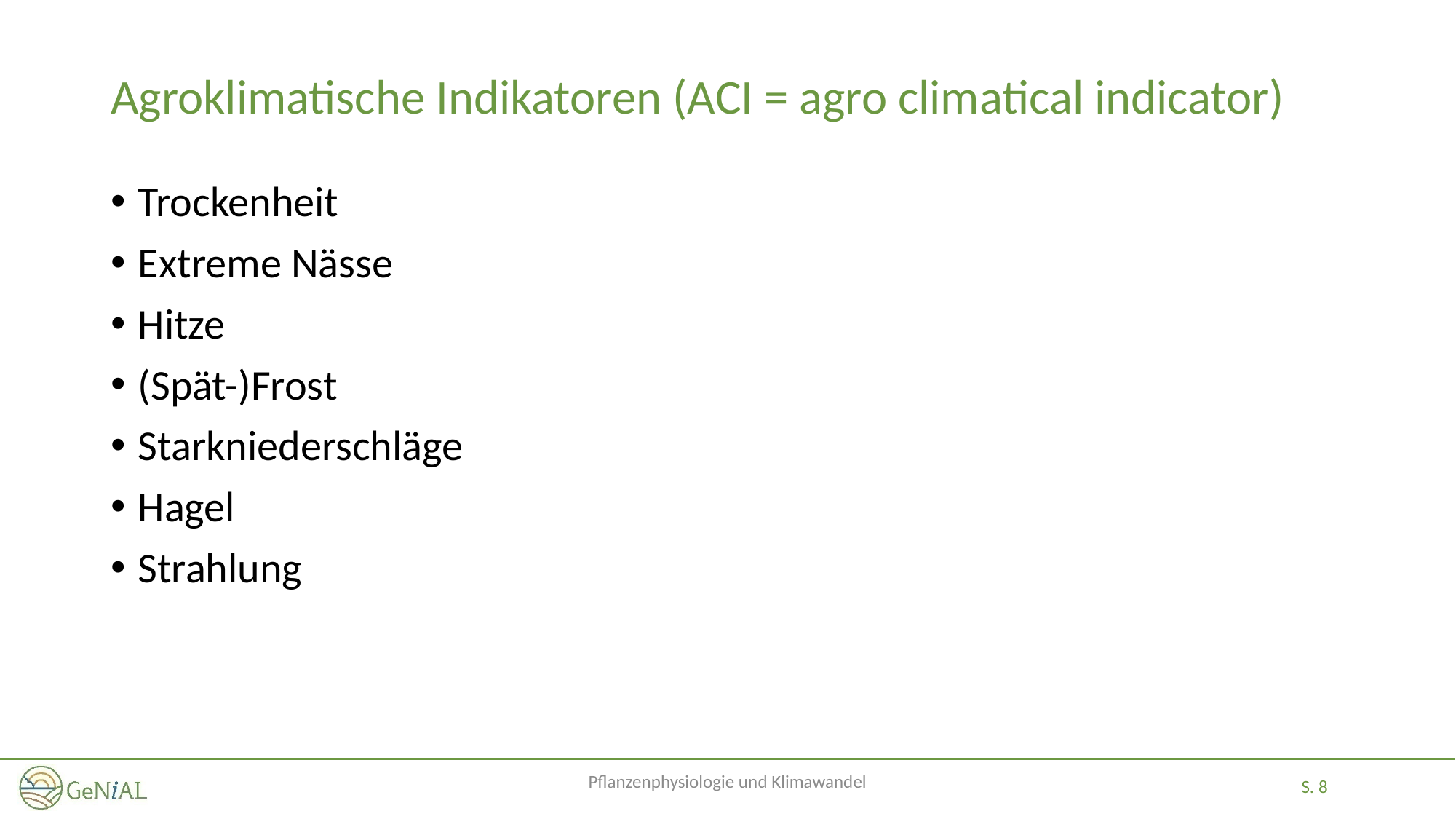

# Agroklimatische Indikatoren (ACI = agro climatical indicator)
Trockenheit
Extreme Nässe
Hitze
(Spät-)Frost
Starkniederschläge
Hagel
Strahlung

Pflanzenphysiologie und Klimawandel